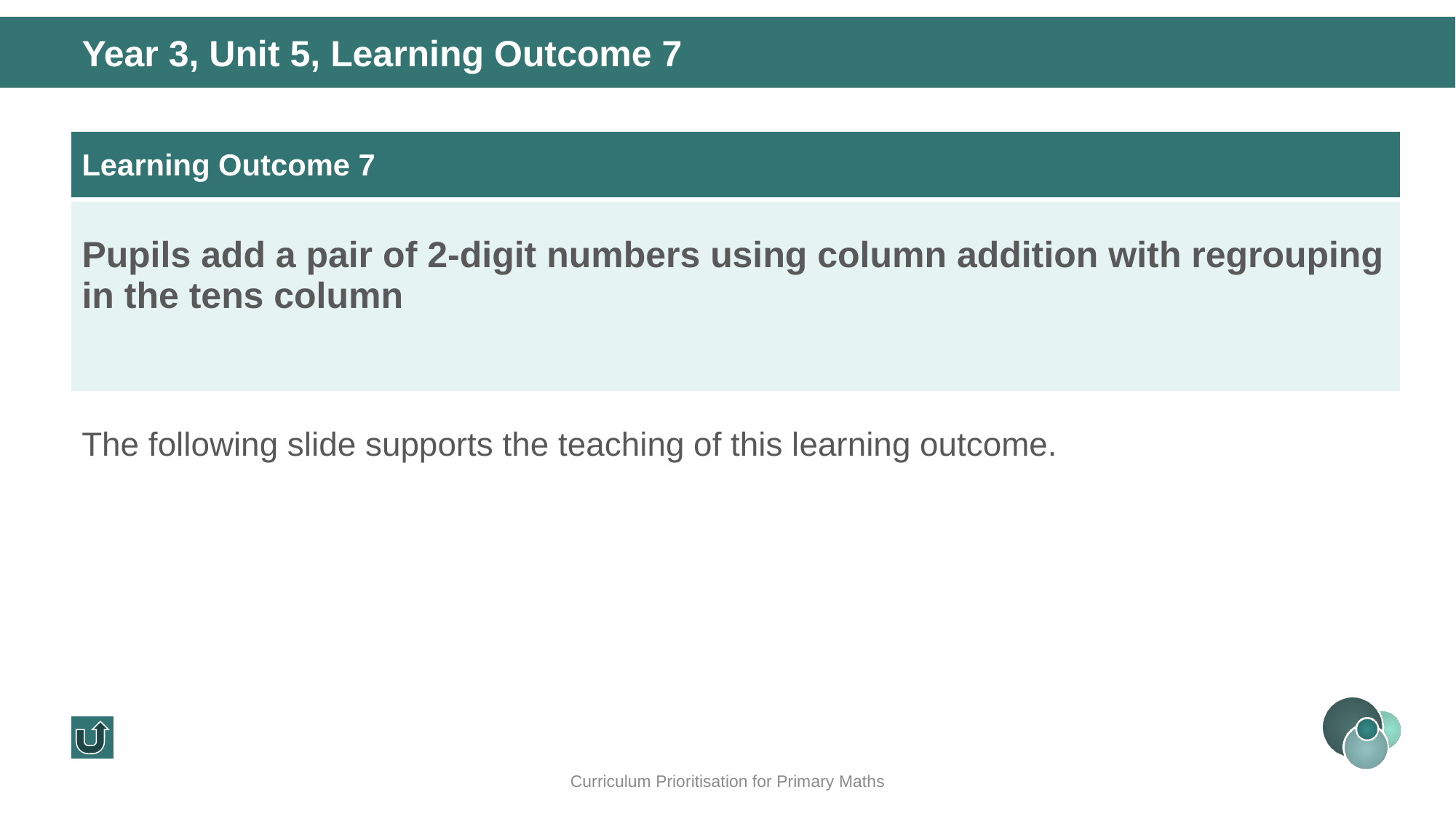

Year 3, Unit 5, Learning Outcome 7
| Learning Outcome 7 |
| --- |
| Pupils add a pair of 2-digit numbers using column addition with regrouping in the tens column |
The following slide supports the teaching of this learning outcome.

Curriculum Prioritisation for Primary Maths